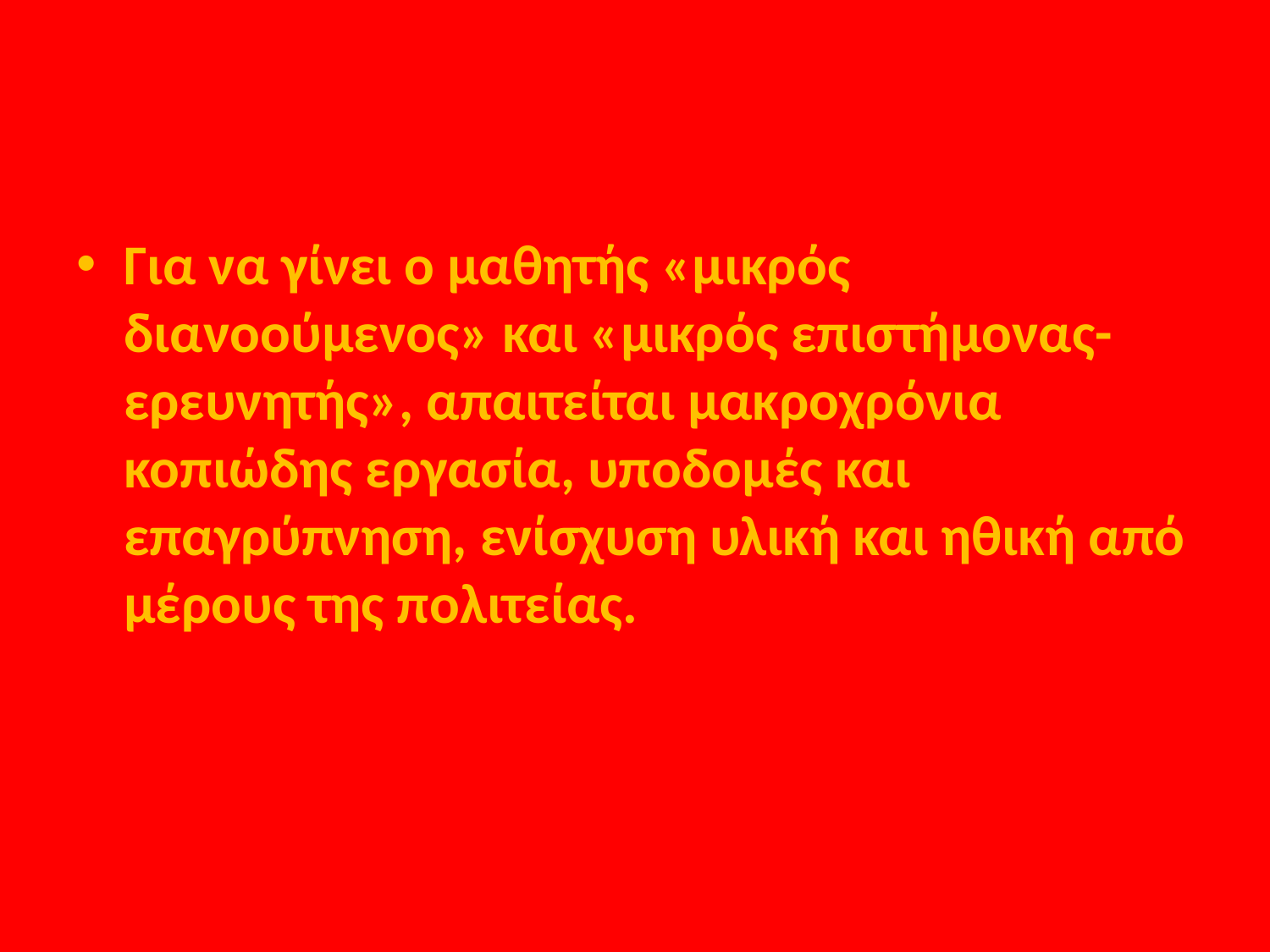

#
Για να γίνει ο μαθητής «μικρός διανοούμενος» και «μικρός επιστήμονας-ερευνητής», απαιτείται μακροχρόνια κοπιώδης εργασία, υποδομές και επαγρύπνηση, ενίσχυση υλική και ηθική από μέρους της πολιτείας.